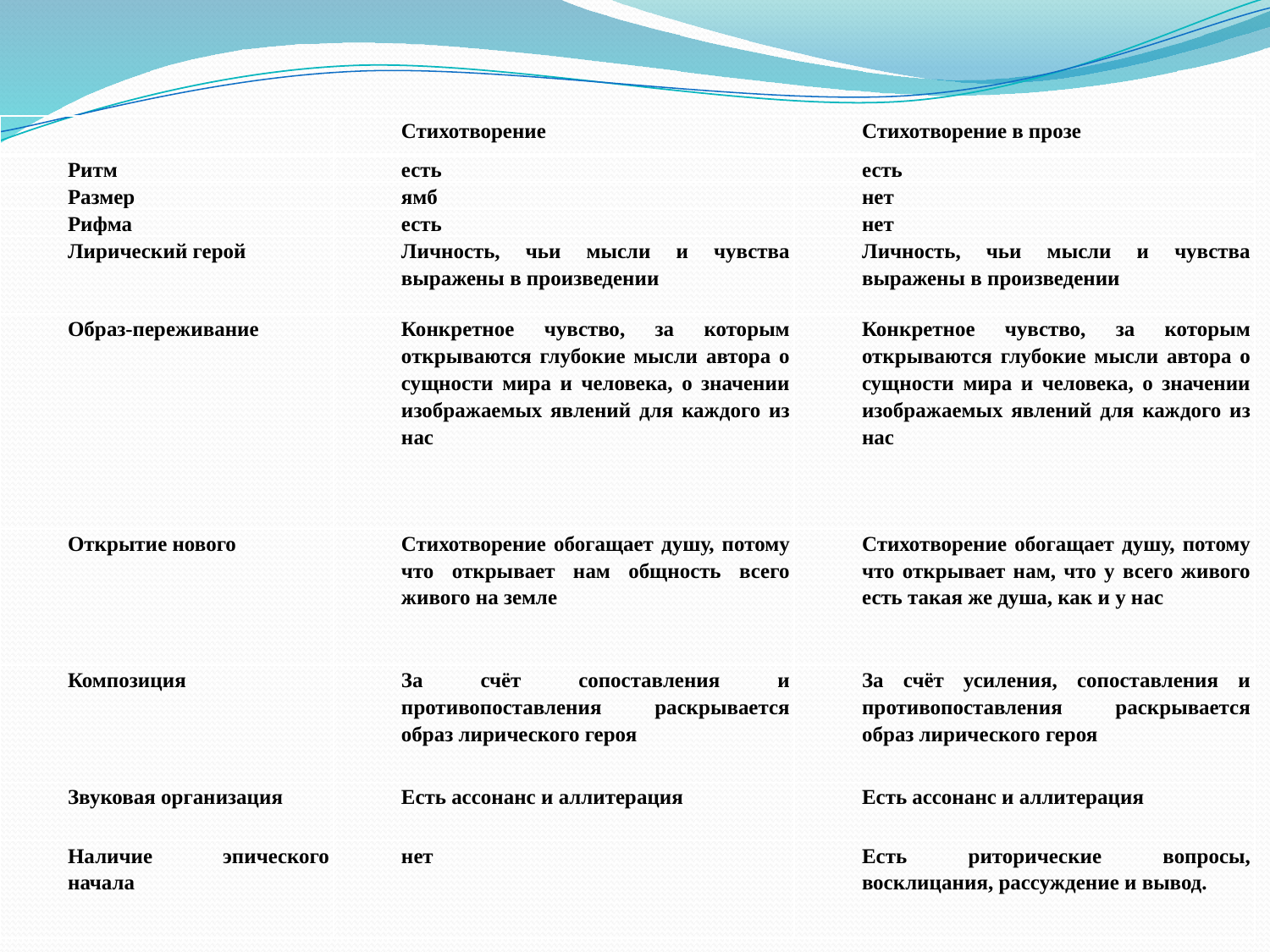

|  | Стихотворение | Стихотворение в прозе |
| --- | --- | --- |
| Ритм | есть | есть |
| Размер | ямб | нет |
| Рифма | есть | нет |
| Лирический герой | Личность, чьи мысли и чувства выражены в произведении | Личность, чьи мысли и чувства выражены в произведении |
| Образ-переживание | Конкретное чувство, за которым открываются глубокие мысли автора о сущности мира и человека, о значении изображаемых явлений для каждого из нас | Конкретное чувство, за которым открываются глубокие мысли автора о сущности мира и человека, о значении изображаемых явлений для каждого из нас |
| Открытие нового | Стихотворение обогащает душу, потому что открывает нам общность всего живого на земле | Стихотворение обогащает душу, потому что открывает нам, что у всего живого есть такая же душа, как и у нас |
| Композиция | За счёт сопоставления и противопоставления раскрывается образ лирического героя | За счёт усиления, сопоставления и противопоставления раскрывается образ лирического героя |
| Звуковая организация | Есть ассонанс и аллитерация | Есть ассонанс и аллитерация |
| Наличие эпического начала | нет | Есть риторические вопросы, восклицания, рассуждение и вывод. |